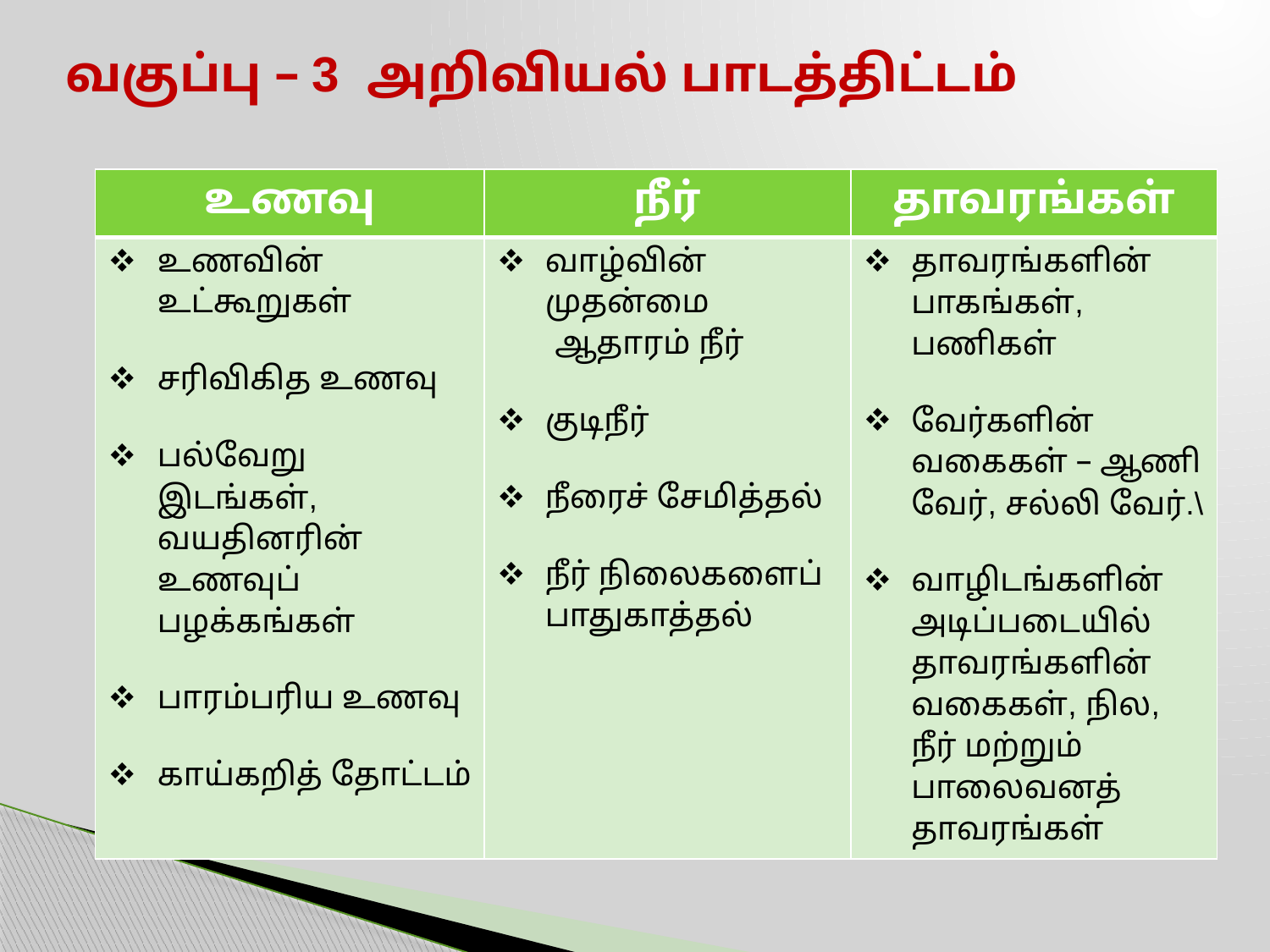

# வகுப்பு – 3  அறிவியல் பாடத்திட்டம்
| உணவு | நீர் | தாவரங்கள் |
| --- | --- | --- |
| உணவின் உட்கூறுகள் சரிவிகித உணவு பல்வேறு இடங்கள், வயதினரின் உணவுப் பழக்கங்கள் பாரம்பரிய உணவு காய்கறித் தோட்டம் | வாழ்வின் முதன்மை ஆதாரம் நீர் குடிநீர் நீரைச் சேமித்தல் நீர் நிலைகளைப் பாதுகாத்தல் | தாவரங்களின் பாகங்கள், பணிகள் வேர்களின் வகைகள் – ஆணி வேர், சல்லி வேர்.\ வாழிடங்களின் அடிப்படையில் தாவரங்களின் வகைகள், நில, நீர் மற்றும் பாலைவனத் தாவரங்கள் |